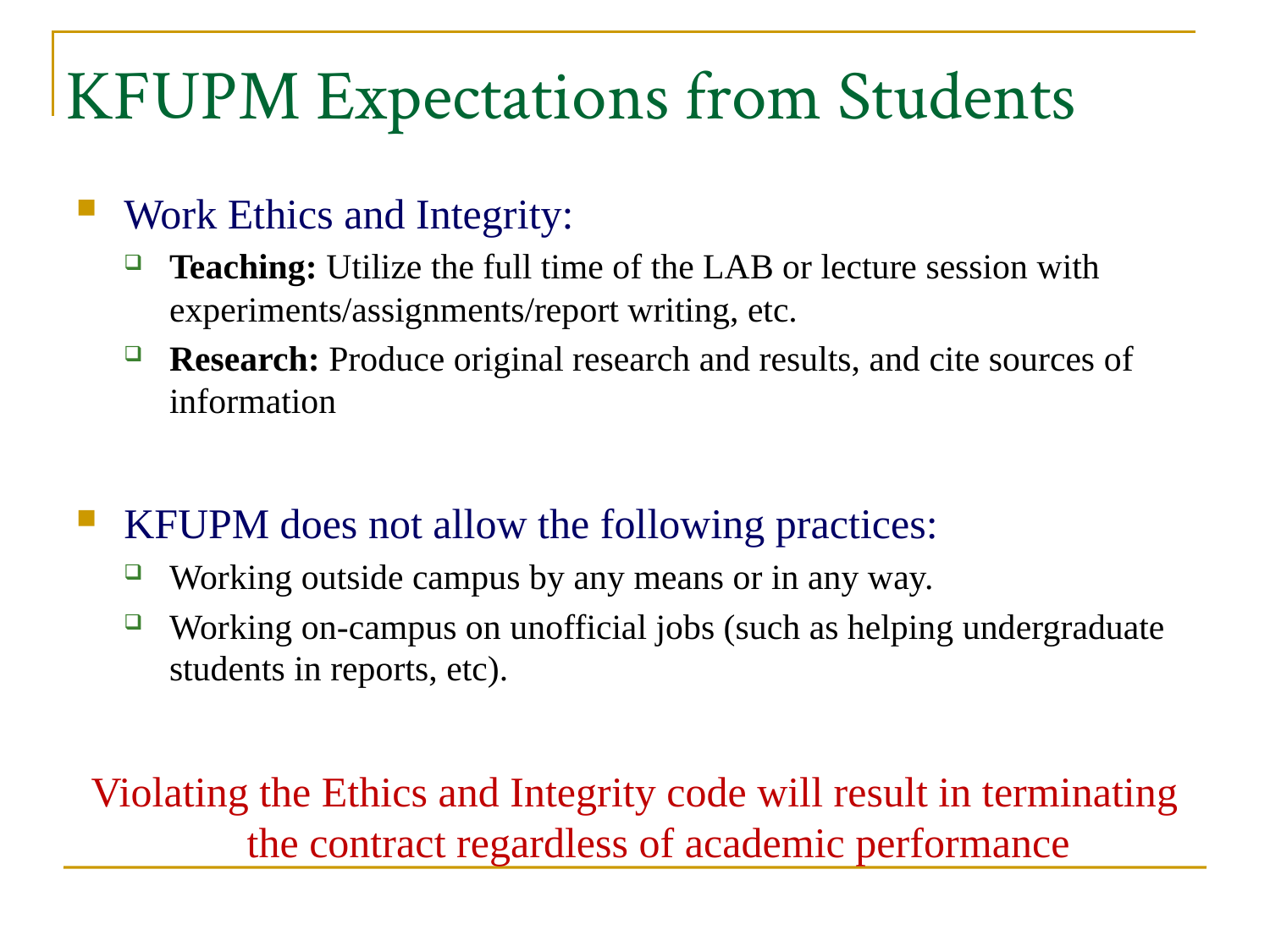

# KFUPM Expectations from Students
Work Ethics and Integrity:
Teaching: Utilize the full time of the LAB or lecture session with experiments/assignments/report writing, etc.
Research: Produce original research and results, and cite sources of information

KFUPM does not allow the following practices:
Working outside campus by any means or in any way.
Working on-campus on unofficial jobs (such as helping undergraduate students in reports, etc).

Violating the Ethics and Integrity code will result in terminating the contract regardless of academic performance